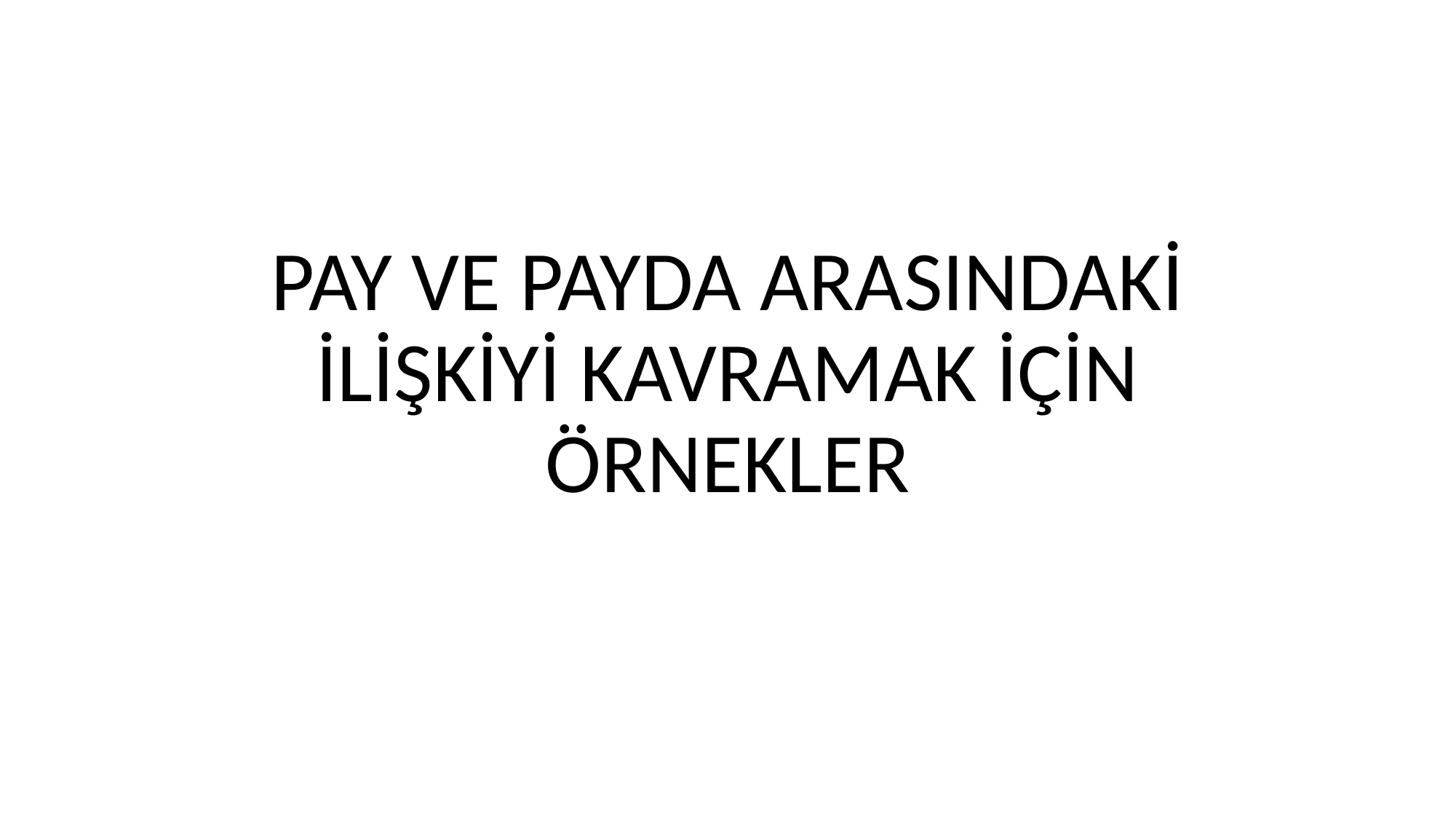

# PAY VE PAYDA ARASINDAKİ İLİŞKİYİ KAVRAMAK İÇİN ÖRNEKLER